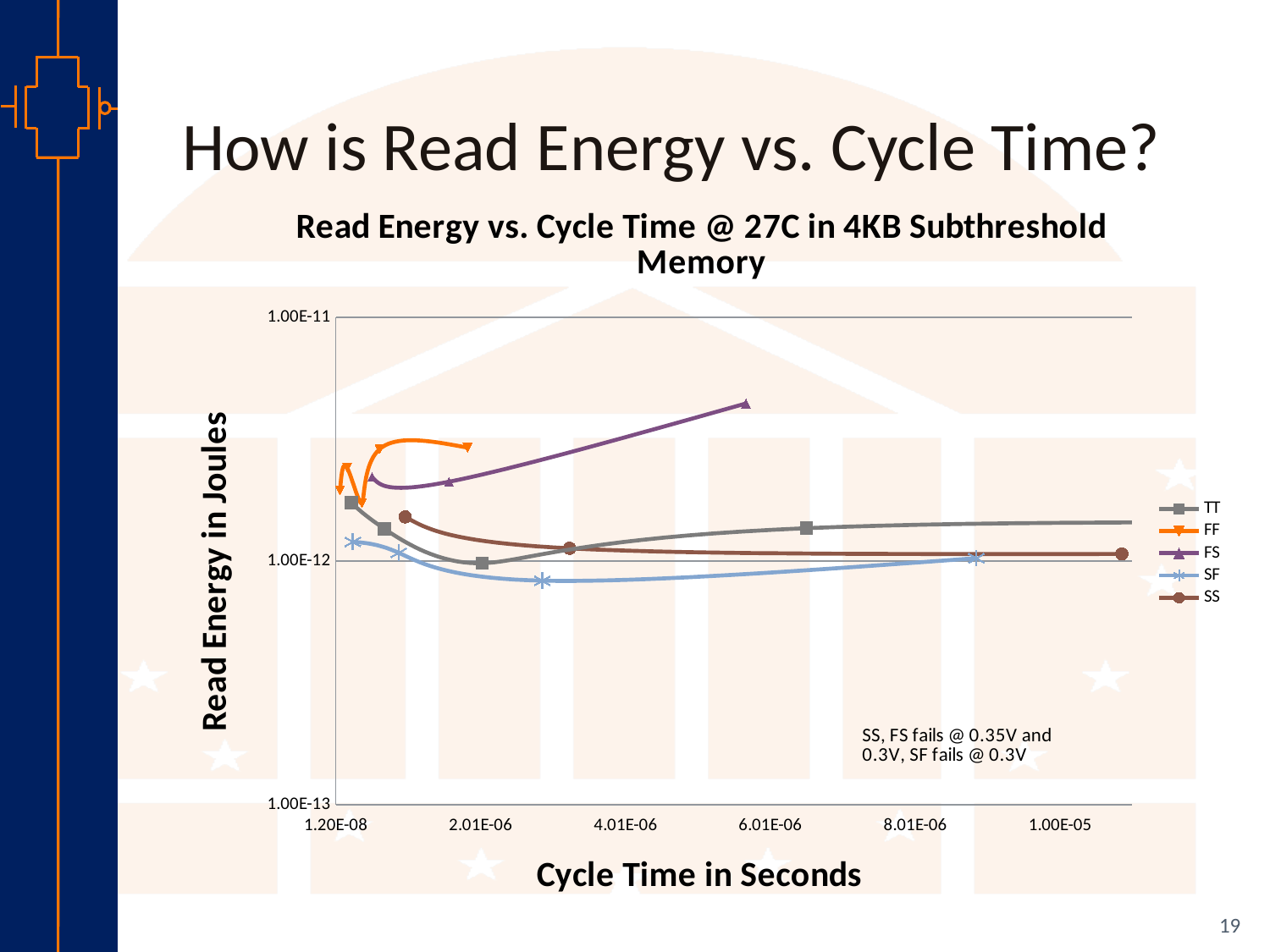

# How is Read Energy vs. Cycle Time?

### Chart: Read Energy vs. Cycle Time @ 27C in 4KB Subthreshold Memory

| Category |  |  |  |  |  |
|---|---|---|---|---|---|
19